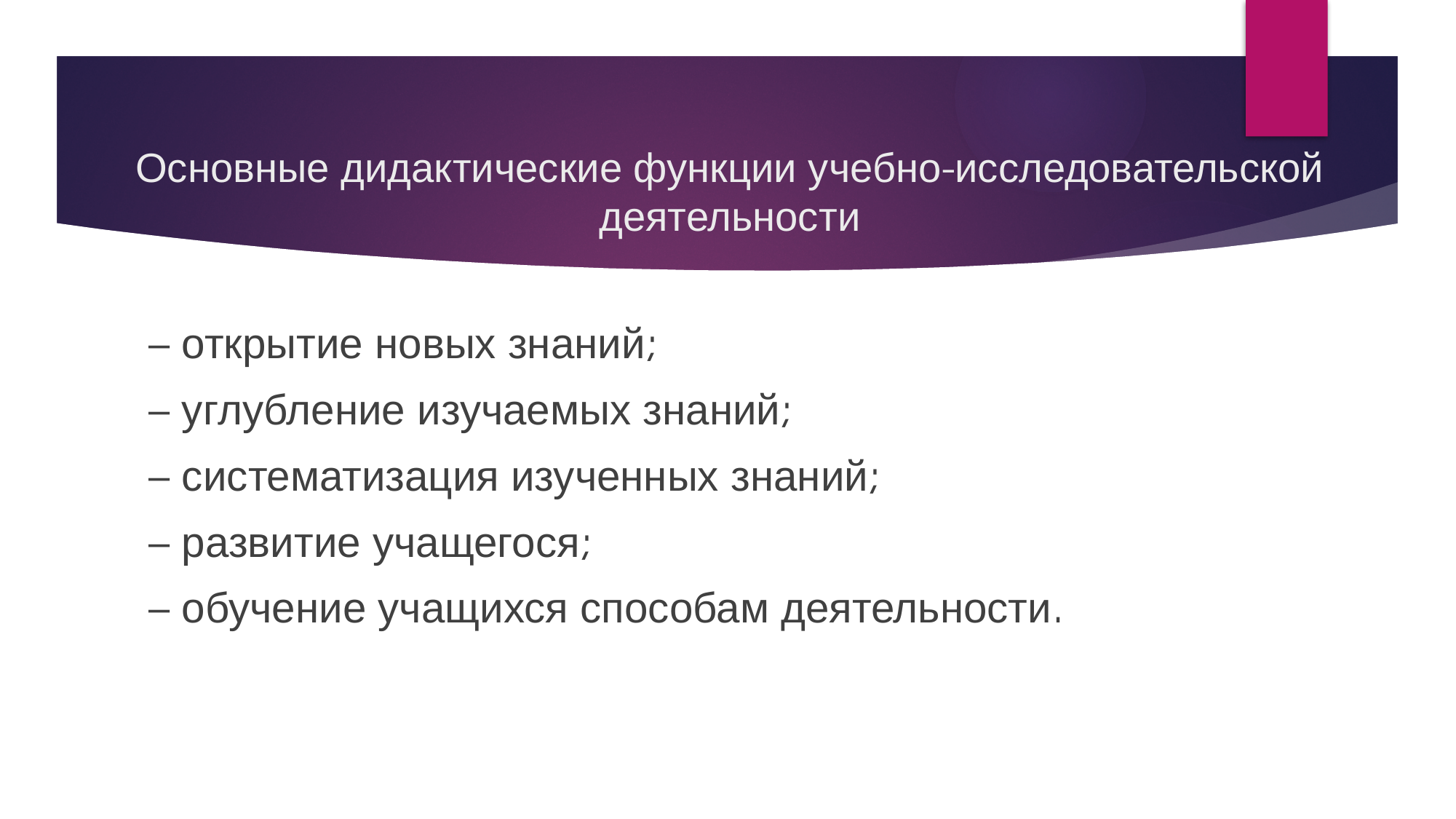

# Основные дидактические функции учебно-исследовательской деятельности
– открытие новых знаний;
– углубление изучаемых знаний;
– систематизация изученных знаний;
– развитие учащегося;
– обучение учащихся способам деятельности.